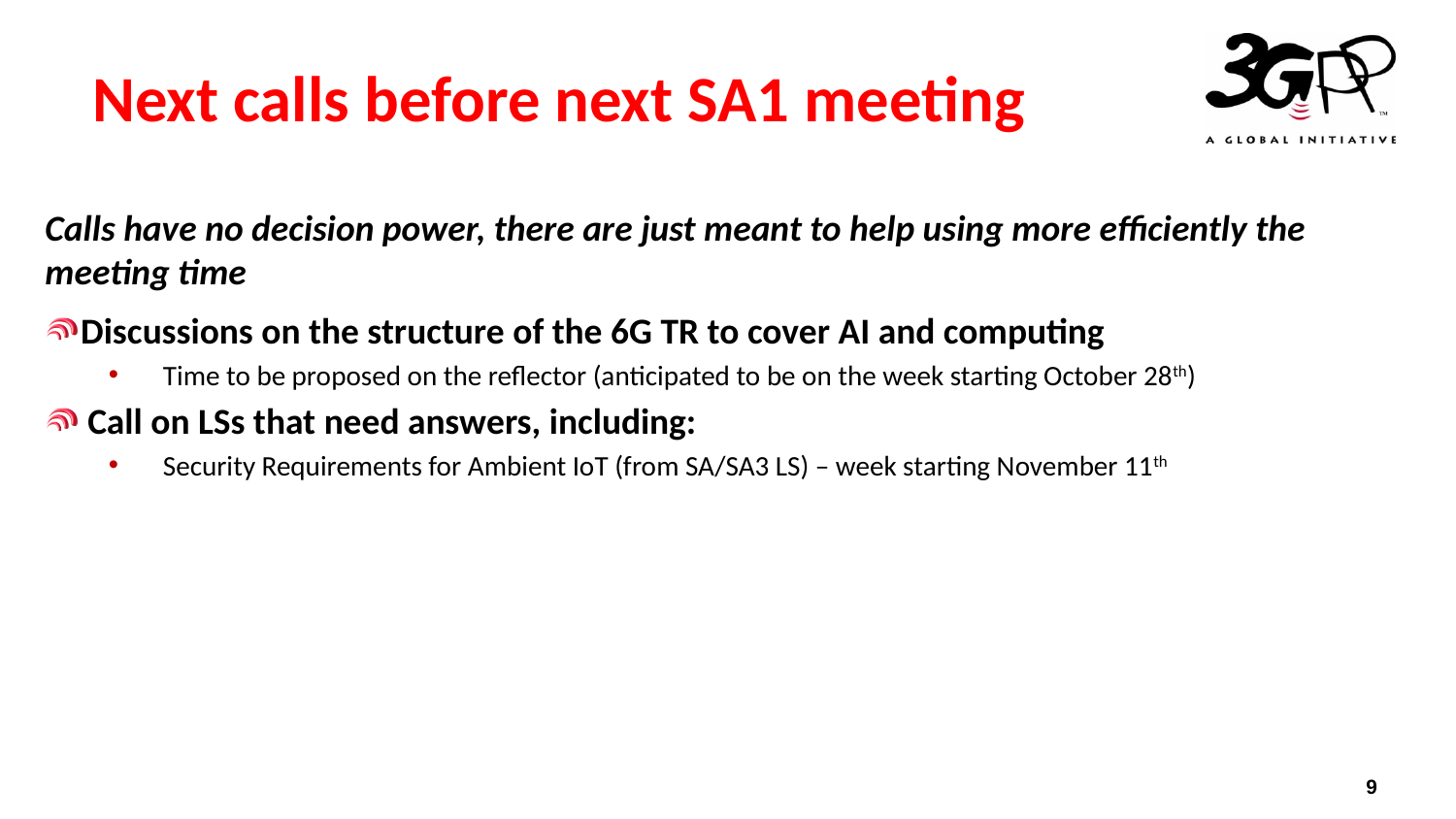

# Next calls before next SA1 meeting
Calls have no decision power, there are just meant to help using more efficiently the meeting time
Discussions on the structure of the 6G TR to cover AI and computing
Time to be proposed on the reflector (anticipated to be on the week starting October 28th)
Call on LSs that need answers, including:
Security Requirements for Ambient IoT (from SA/SA3 LS) – week starting November 11th